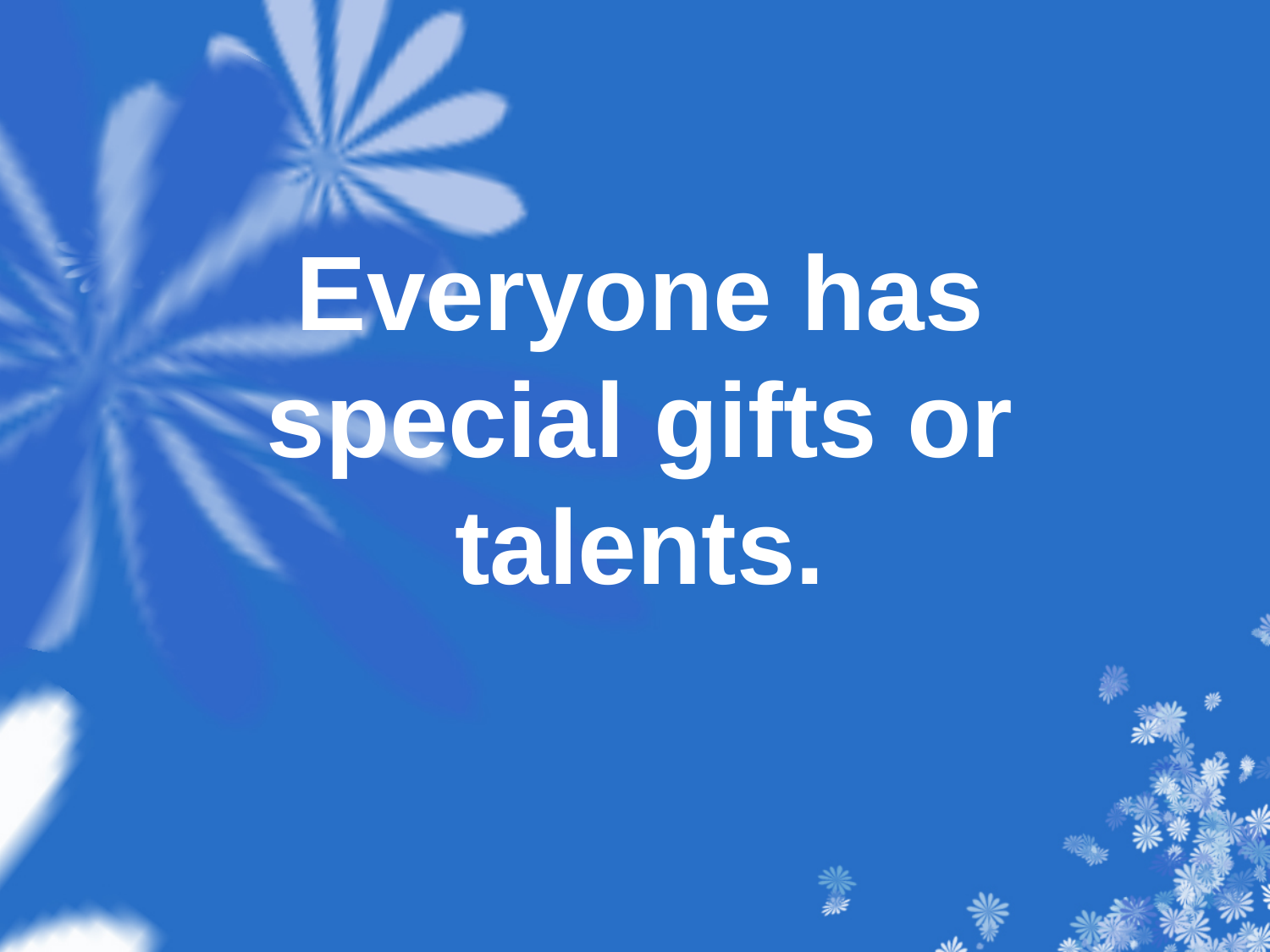

Everyone has special gifts or talents.
#